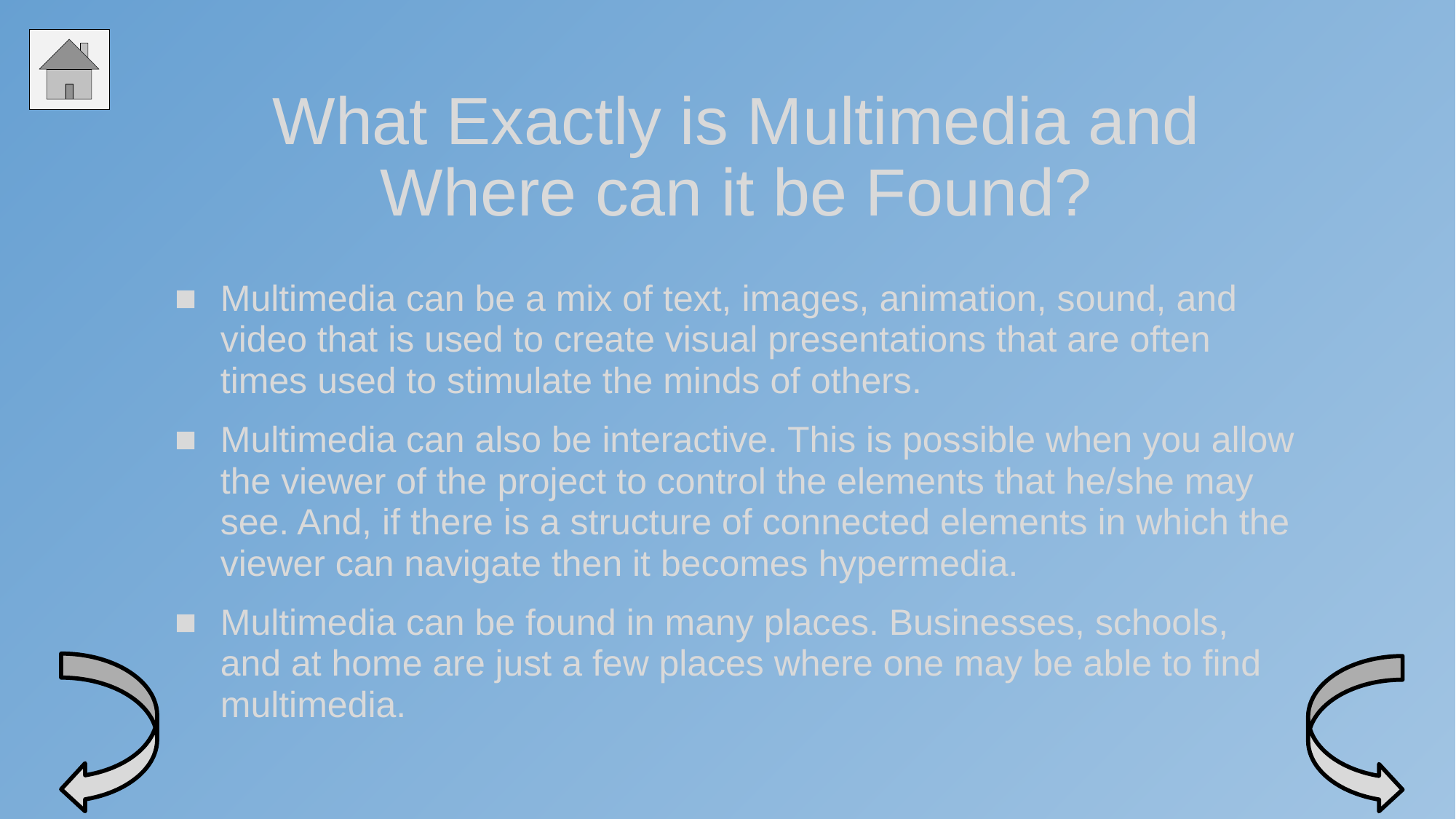

# What Exactly is Multimedia and Where can it be Found?
Multimedia can be a mix of text, images, animation, sound, and video that is used to create visual presentations that are often times used to stimulate the minds of others.
Multimedia can also be interactive. This is possible when you allow the viewer of the project to control the elements that he/she may see. And, if there is a structure of connected elements in which the viewer can navigate then it becomes hypermedia.
Multimedia can be found in many places. Businesses, schools, and at home are just a few places where one may be able to find multimedia.